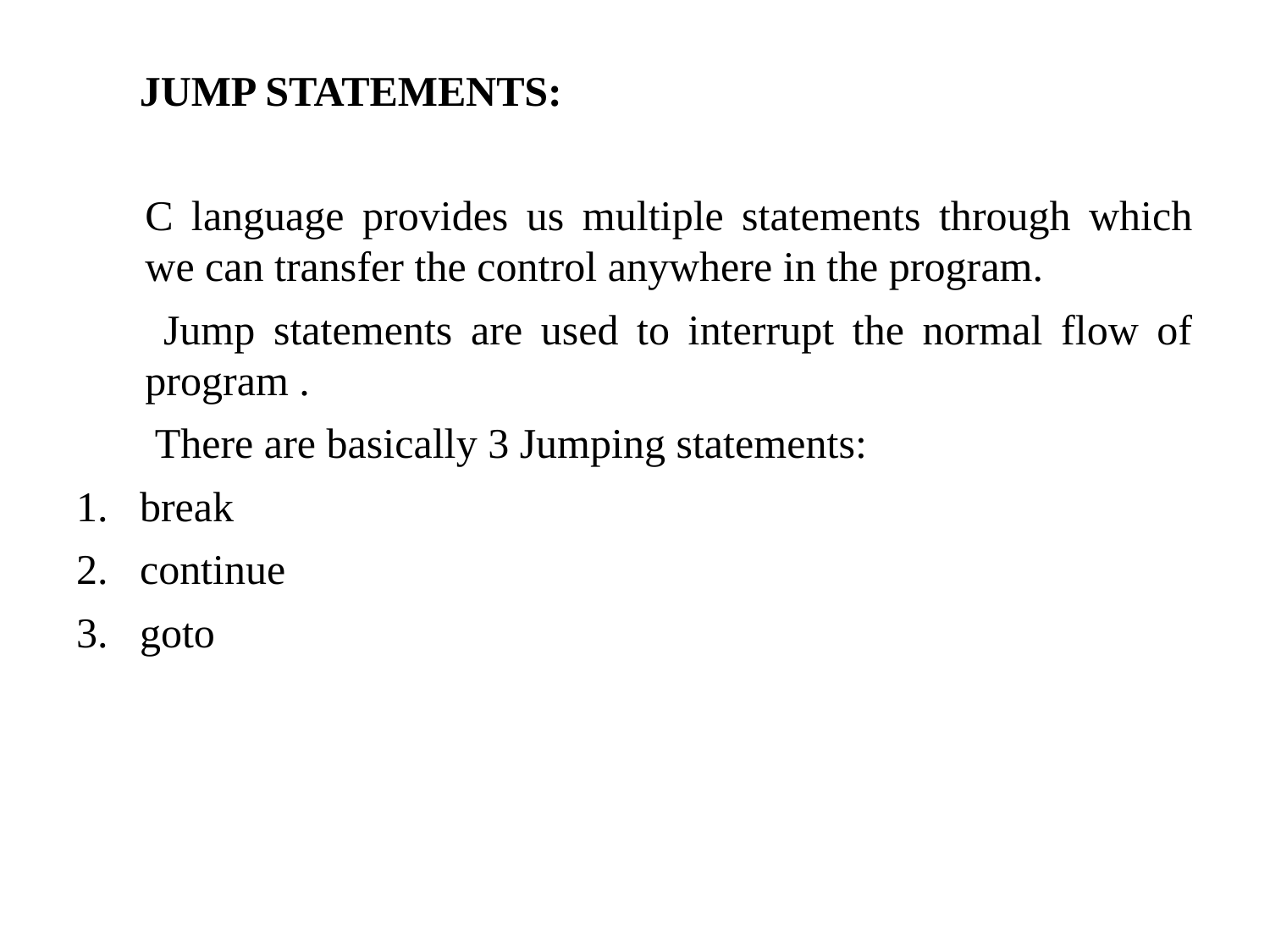

JUMP STATEMENTS:

C language provides us multiple statements through which we can transfer the control anywhere in the program.
 Jump statements are used to interrupt the normal flow of program .
 There are basically 3 Jumping statements:
break
continue
goto